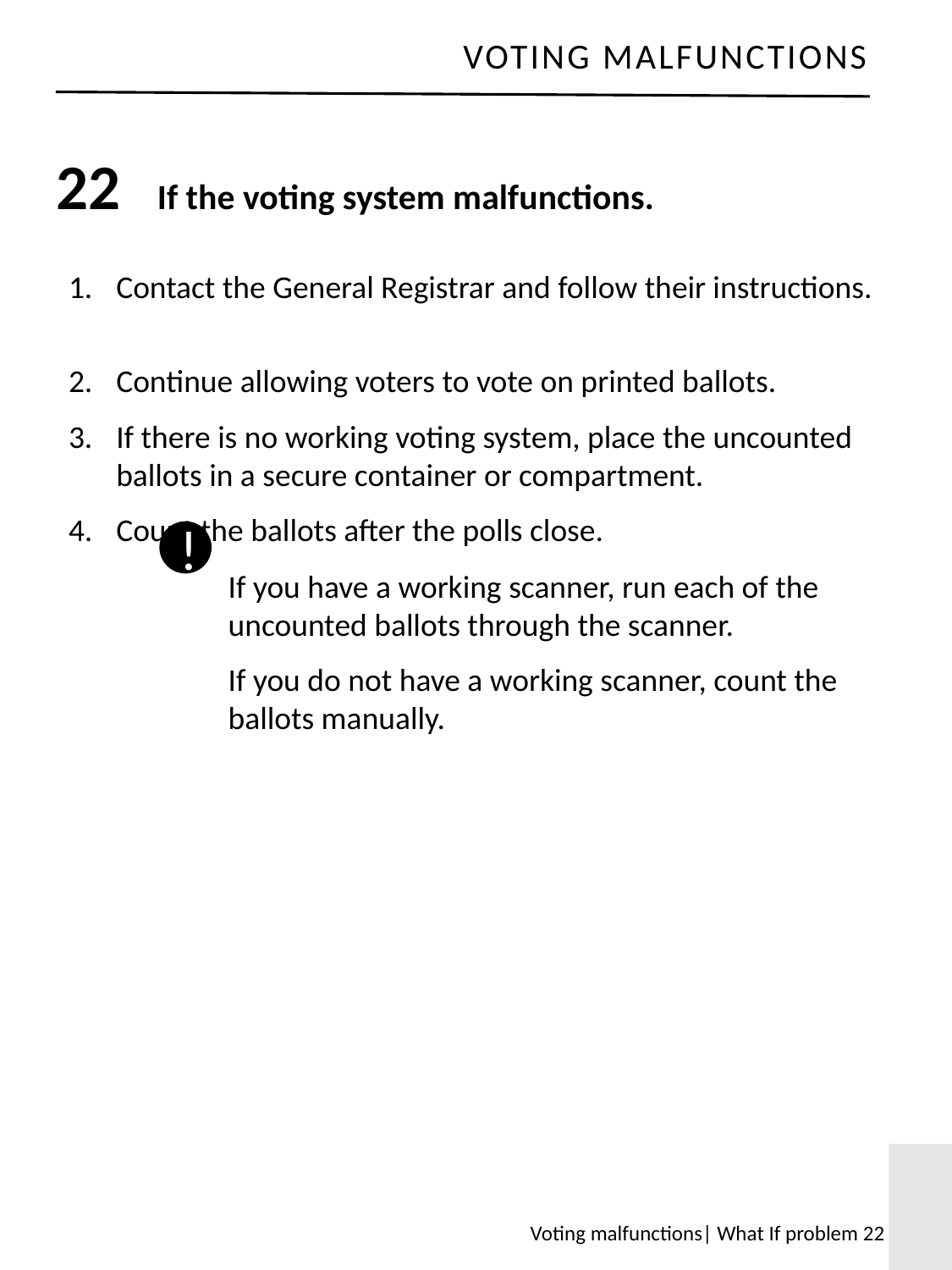

22
If the voting system malfunctions.
Contact the General Registrar and follow their instructions.
Continue allowing voters to vote on printed ballots.
If there is no working voting system, place the uncounted ballots in a secure container or compartment.
Count the ballots after the polls close.
If you have a working scanner, run each of the uncounted ballots through the scanner.
If you do not have a working scanner, count the ballots manually.

!
Voting malfunctions| What If problem 22